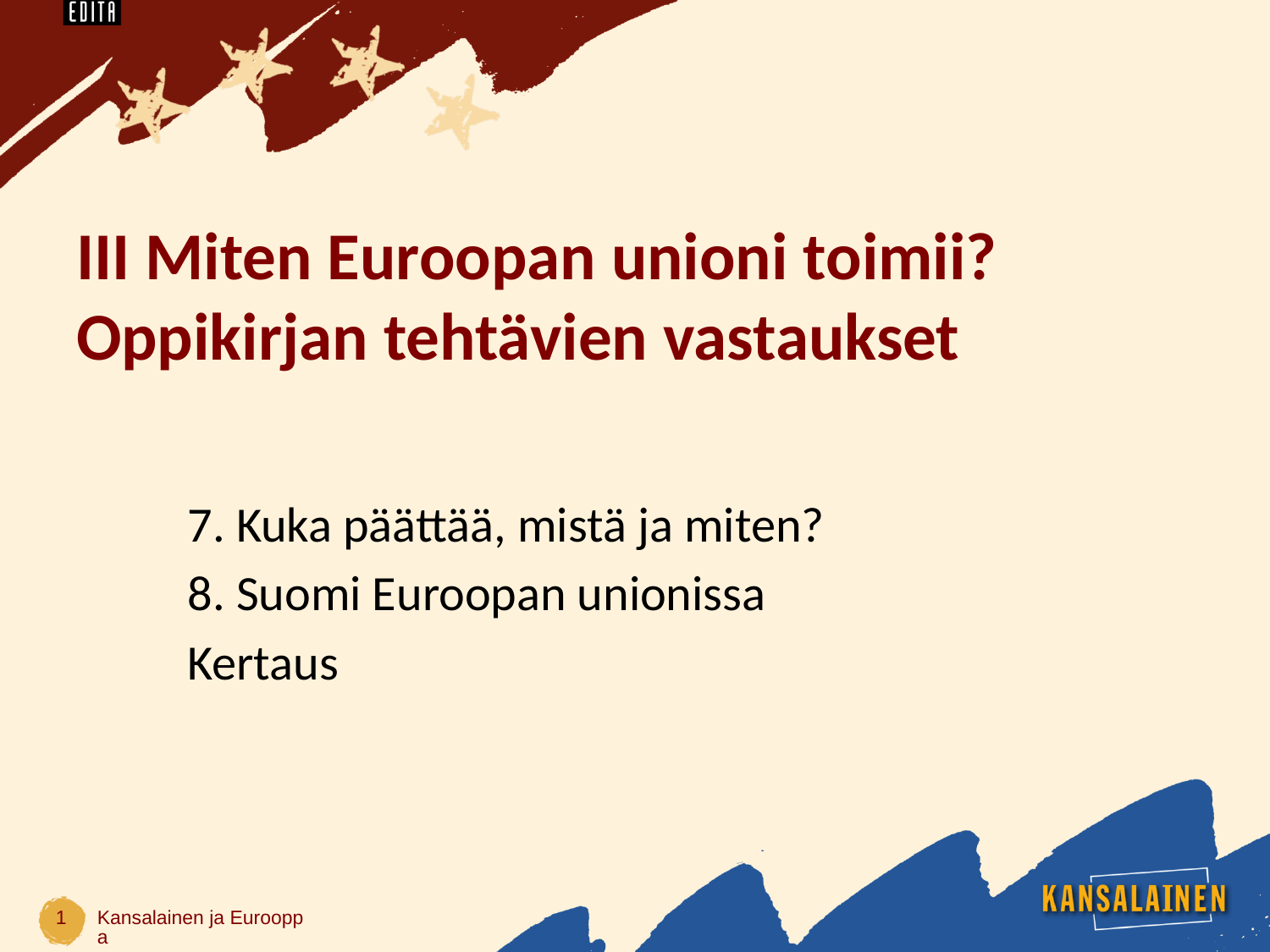

# III Miten Euroopan unioni toimii? Oppikirjan tehtävien vastaukset
7. Kuka päättää, mistä ja miten?
8. Suomi Euroopan unionissa
Kertaus
1
Kansalainen ja Eurooppa